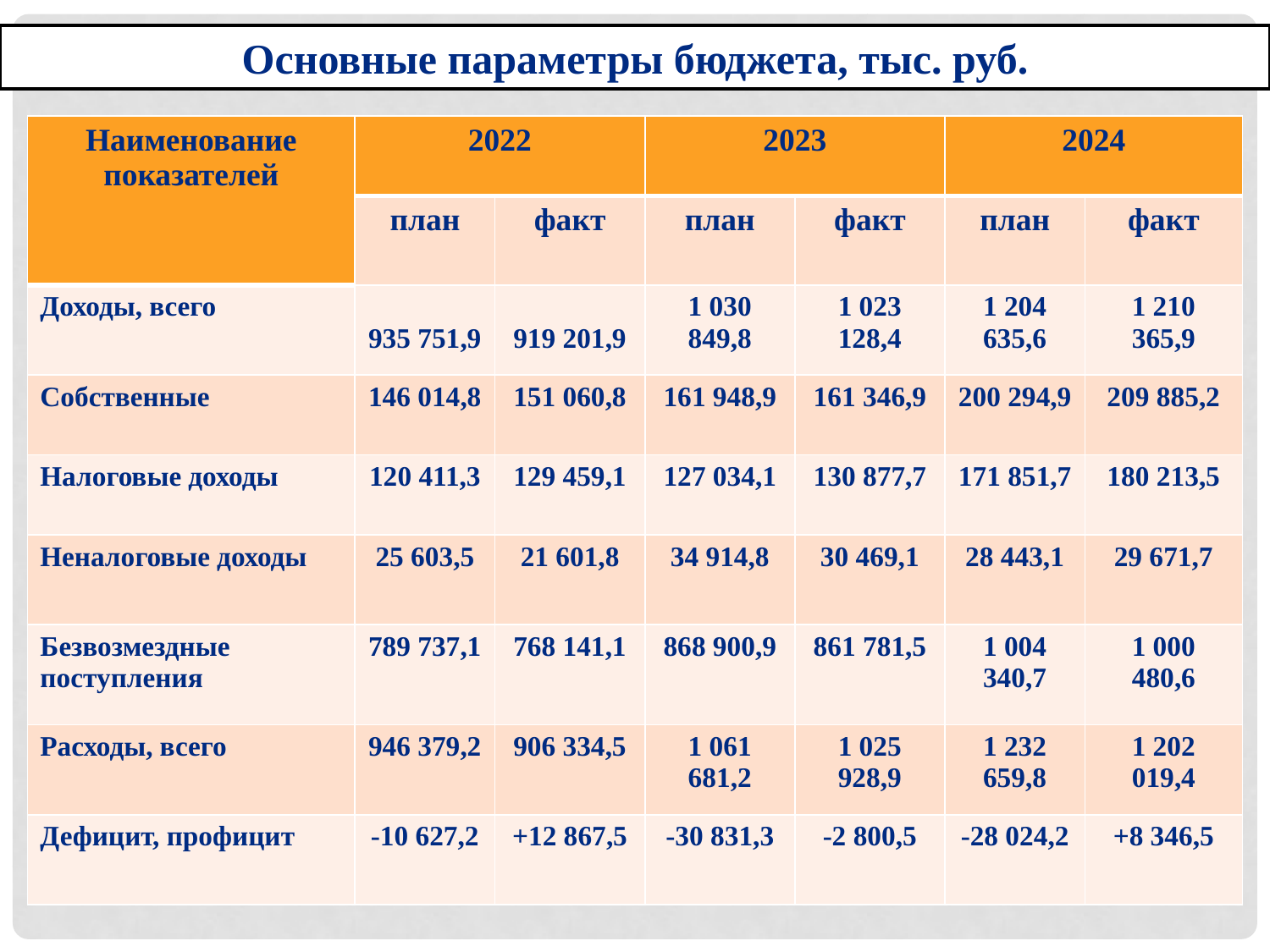

Основные параметры бюджета, тыс. руб.
| Наименование показателей | 2022 |  | 2023 |  | 2024 |  |
| --- | --- | --- | --- | --- | --- | --- |
|  | план | факт | план | факт | план | факт |
| Доходы, всего | 935 751,9 | 919 201,9 | 1 030 849,8 | 1 023 128,4 | 1 204 635,6 | 1 210 365,9 |
| Собственные | 146 014,8 | 151 060,8 | 161 948,9 | 161 346,9 | 200 294,9 | 209 885,2 |
| Налоговые доходы | 120 411,3 | 129 459,1 | 127 034,1 | 130 877,7 | 171 851,7 | 180 213,5 |
| Неналоговые доходы | 25 603,5 | 21 601,8 | 34 914,8 | 30 469,1 | 28 443,1 | 29 671,7 |
| Безвозмездные поступления | 789 737,1 | 768 141,1 | 868 900,9 | 861 781,5 | 1 004 340,7 | 1 000 480,6 |
| Расходы, всего | 946 379,2 | 906 334,5 | 1 061 681,2 | 1 025 928,9 | 1 232 659,8 | 1 202 019,4 |
| Дефицит, профицит | -10 627,2 | +12 867,5 | -30 831,3 | -2 800,5 | -28 024,2 | +8 346,5 |
3